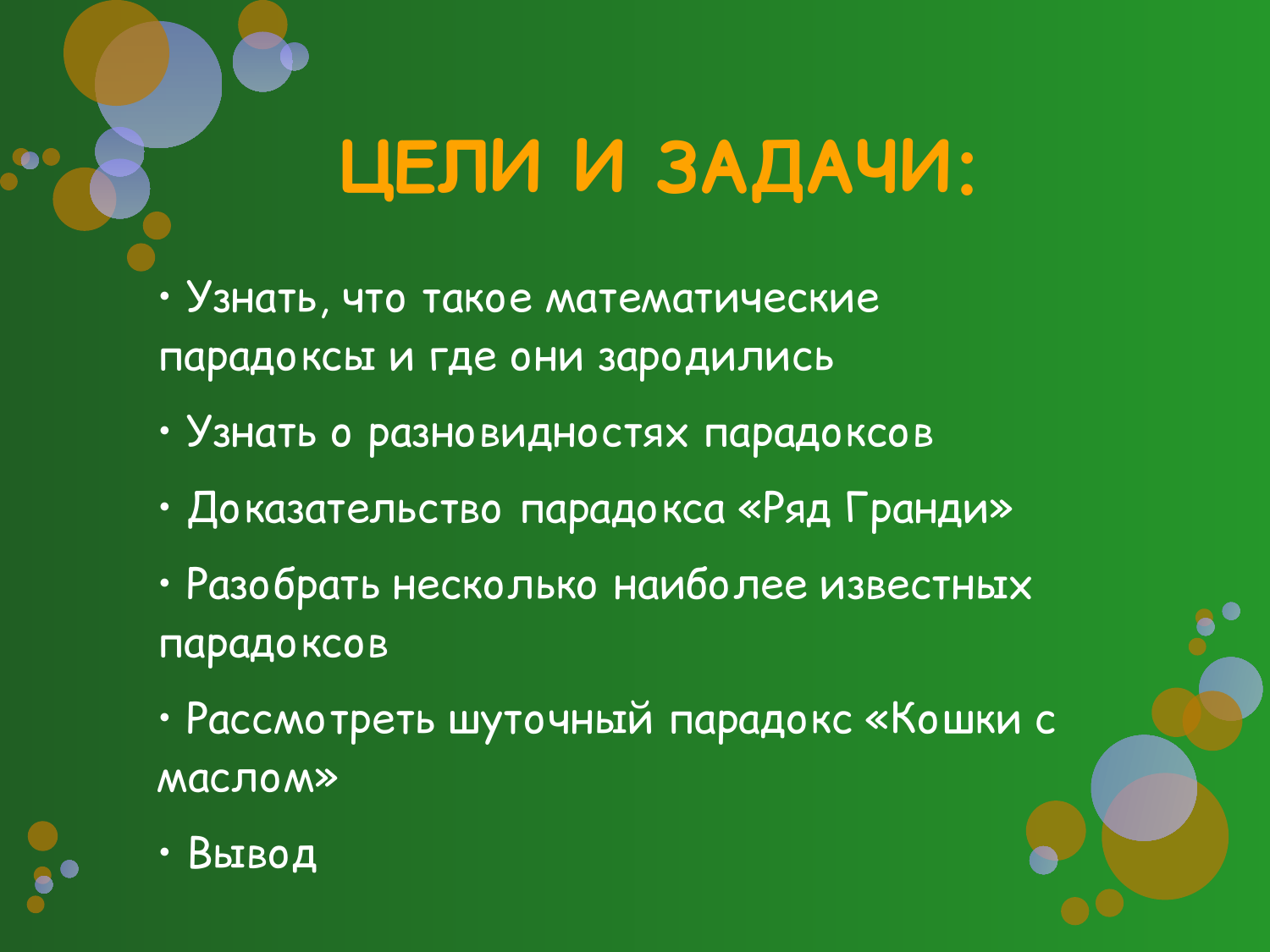

# Цели и задачи:
• Узнать, что такое математические парадоксы и где они зародились
• Узнать о разновидностях парадоксов
• Доказательство парадокса «Ряд Гранди»
• Разобрать несколько наиболее известных парадоксов
• Рассмотреть шуточный парадокс «Кошки с маслом»
• Вывод